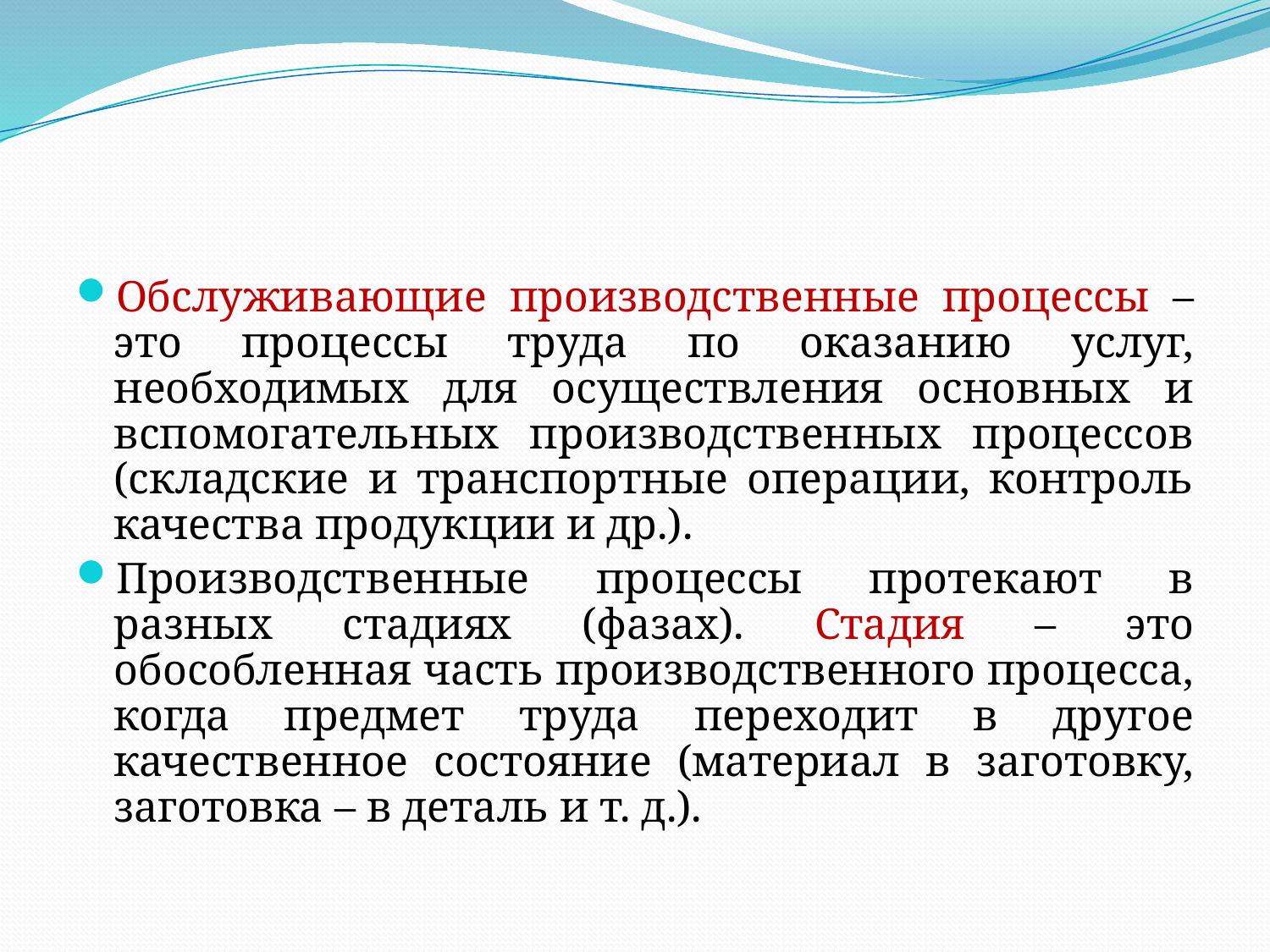

Обслуживающие производственные процессы – это процессы труда по оказанию услуг, необходимых для осуществления основных и вспомогательных производственных процессов (складские и транспортные операции, контроль качества продукции и др.).
Производственные процессы протекают в разных стадиях (фазах). Стадия – это обособленная часть производственного процесса, когда предмет труда переходит в другое качественное состояние (материал в заготовку, заготовка – в деталь и т. д.).